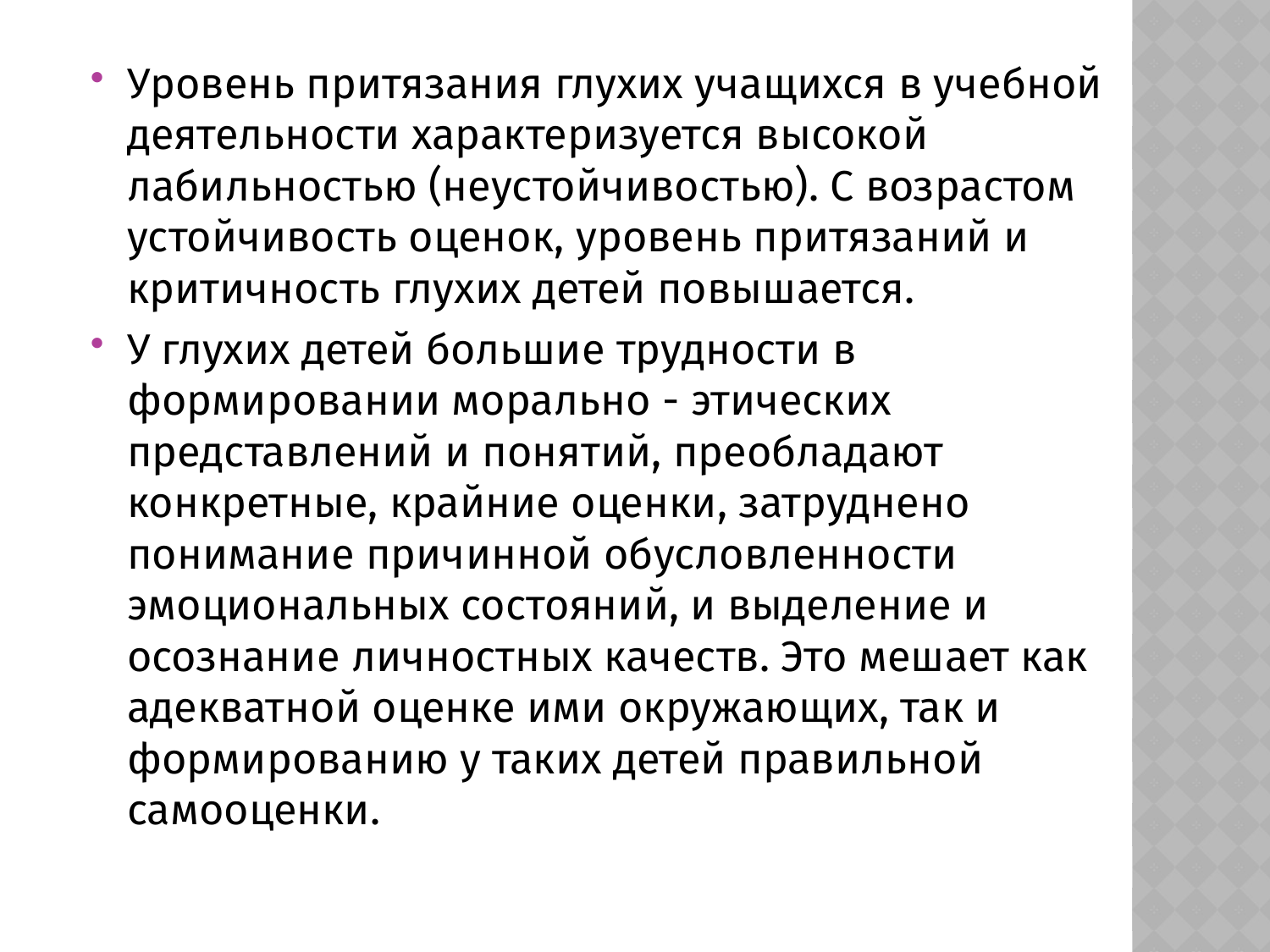

#
Уровень притязания глухих учащихся в учебной деятельности характеризуется высокой лабильностью (неустойчивостью). С возрастом устойчивость оценок, уровень притязаний и критичность глухих детей повышается.
У глухих детей большие трудности в формировании морально - этических представлений и понятий, преобладают конкретные, крайние оценки, затруднено понимание причинной обусловленности эмоциональных состояний, и выделение и осознание личностных качеств. Это мешает как адекватной оценке ими окружающих, так и формированию у таких детей правильной самооценки.